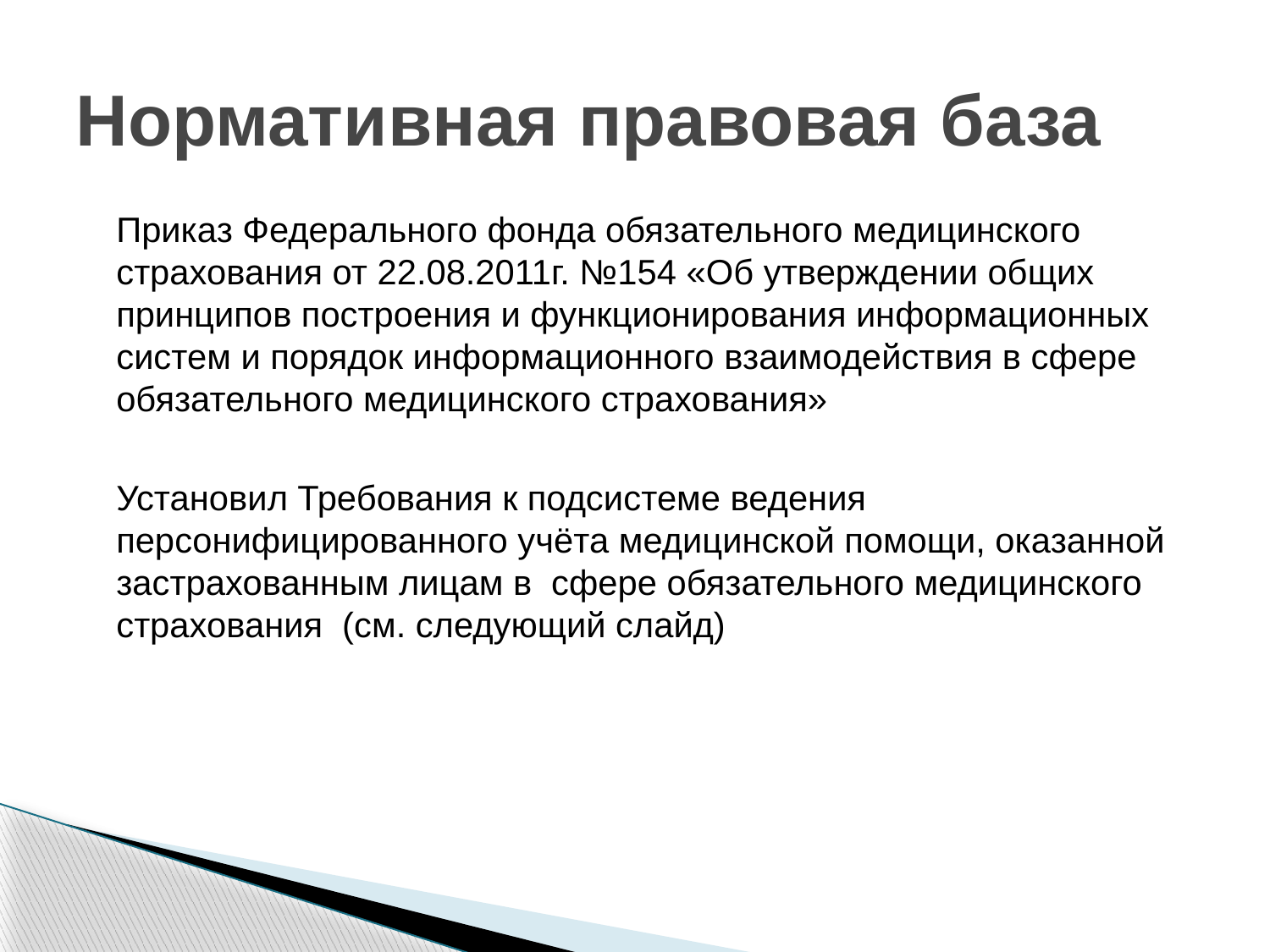

# Нормативная правовая база
	Приказ Федерального фонда обязательного медицинского страхования от 22.08.2011г. №154 «Об утверждении общих принципов построения и функционирования информационных систем и порядок информационного взаимодействия в сфере обязательного медицинского страхования»

	Установил Требования к подсистеме ведения персонифицированного учёта медицинской помощи, оказанной застрахованным лицам в  сфере обязательного медицинского страхования  (см. следующий слайд)